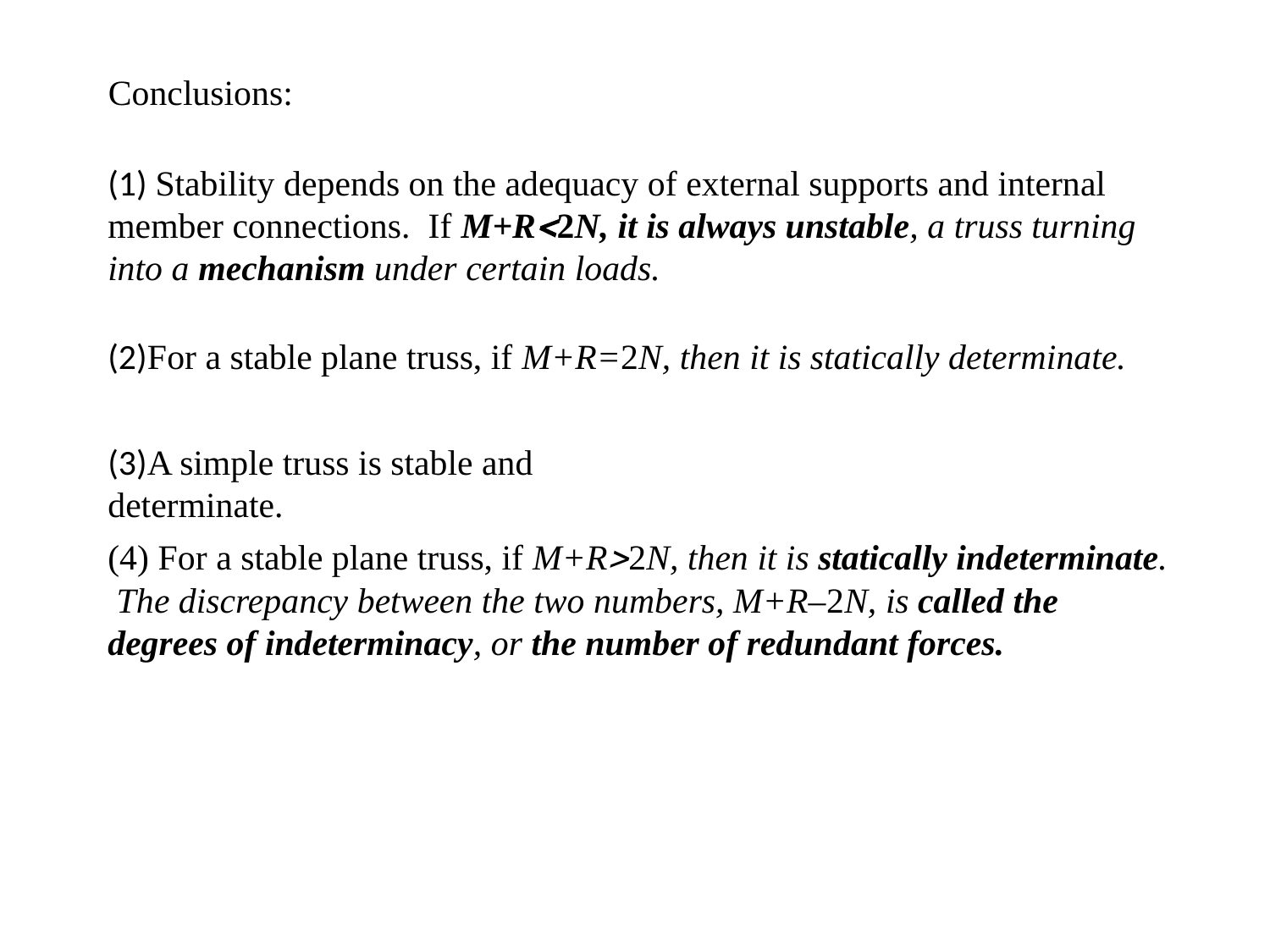

Conclusions:

(1) Stability depends on the adequacy of external supports and internal member connections.  If M+R<2N, it is always unstable, a truss turning into a mechanism under certain loads.
(2)For a stable plane truss, if M+R=2N, then it is statically determinate.
(3)A simple truss is stable and determinate.
(4) For a stable plane truss, if M+R>2N, then it is statically indeterminate.  The discrepancy between the two numbers, M+R–2N, is called the degrees of indeterminacy, or the number of redundant forces.